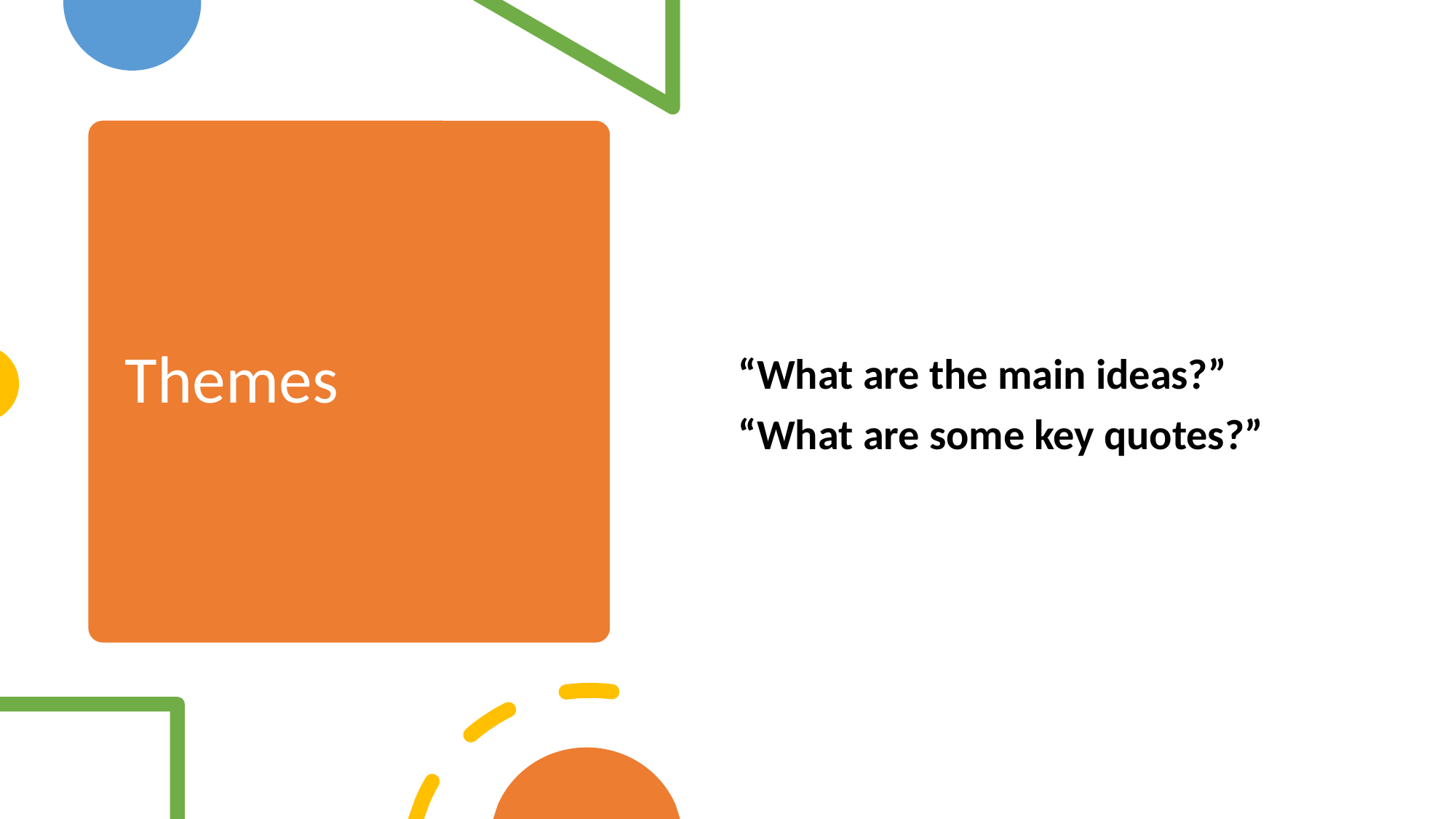

“What are the main ideas?”
“What are some key quotes?”

# Themes